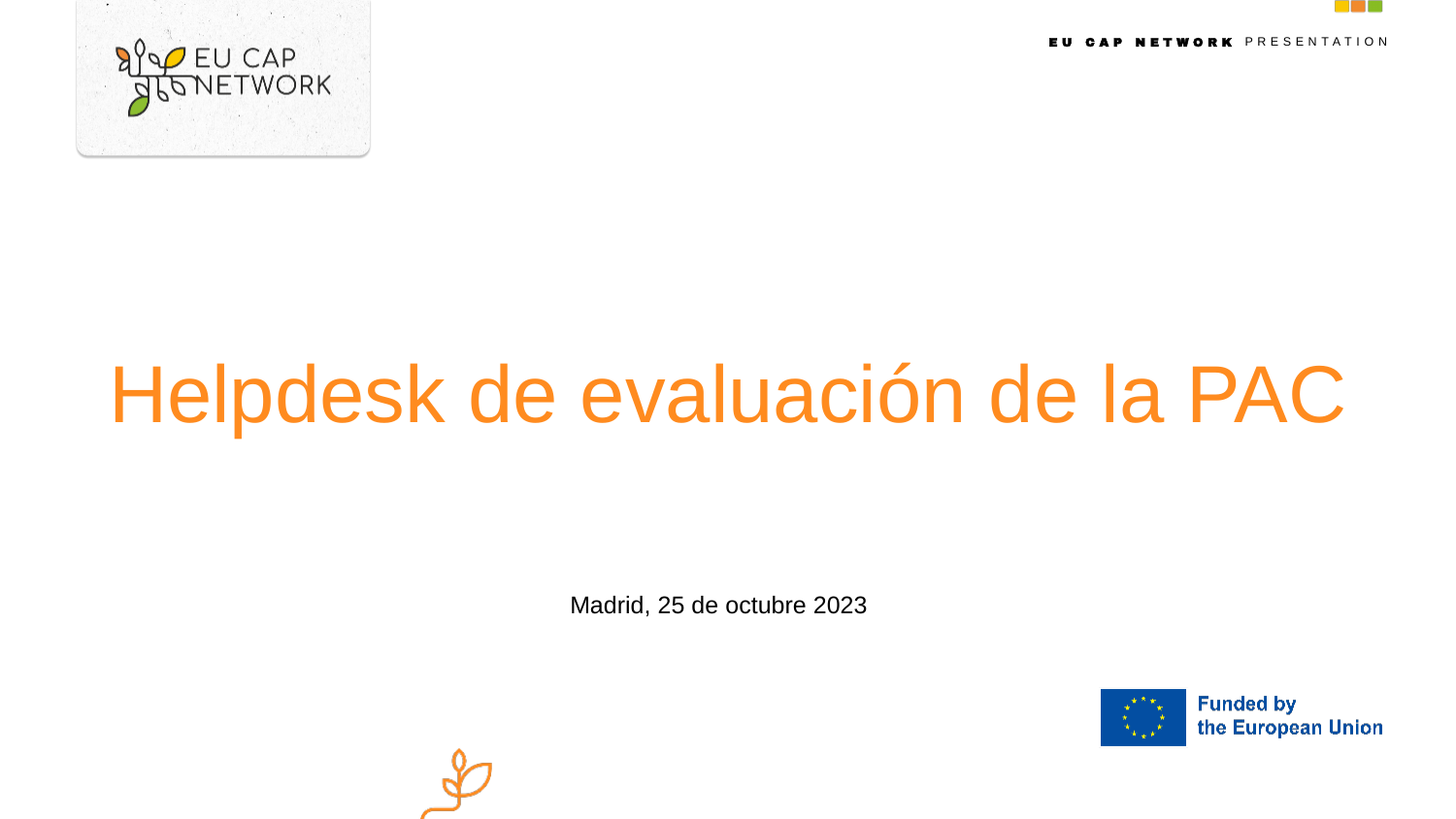

# Helpdesk de evaluación de la PAC
Madrid, 25 de octubre 2023